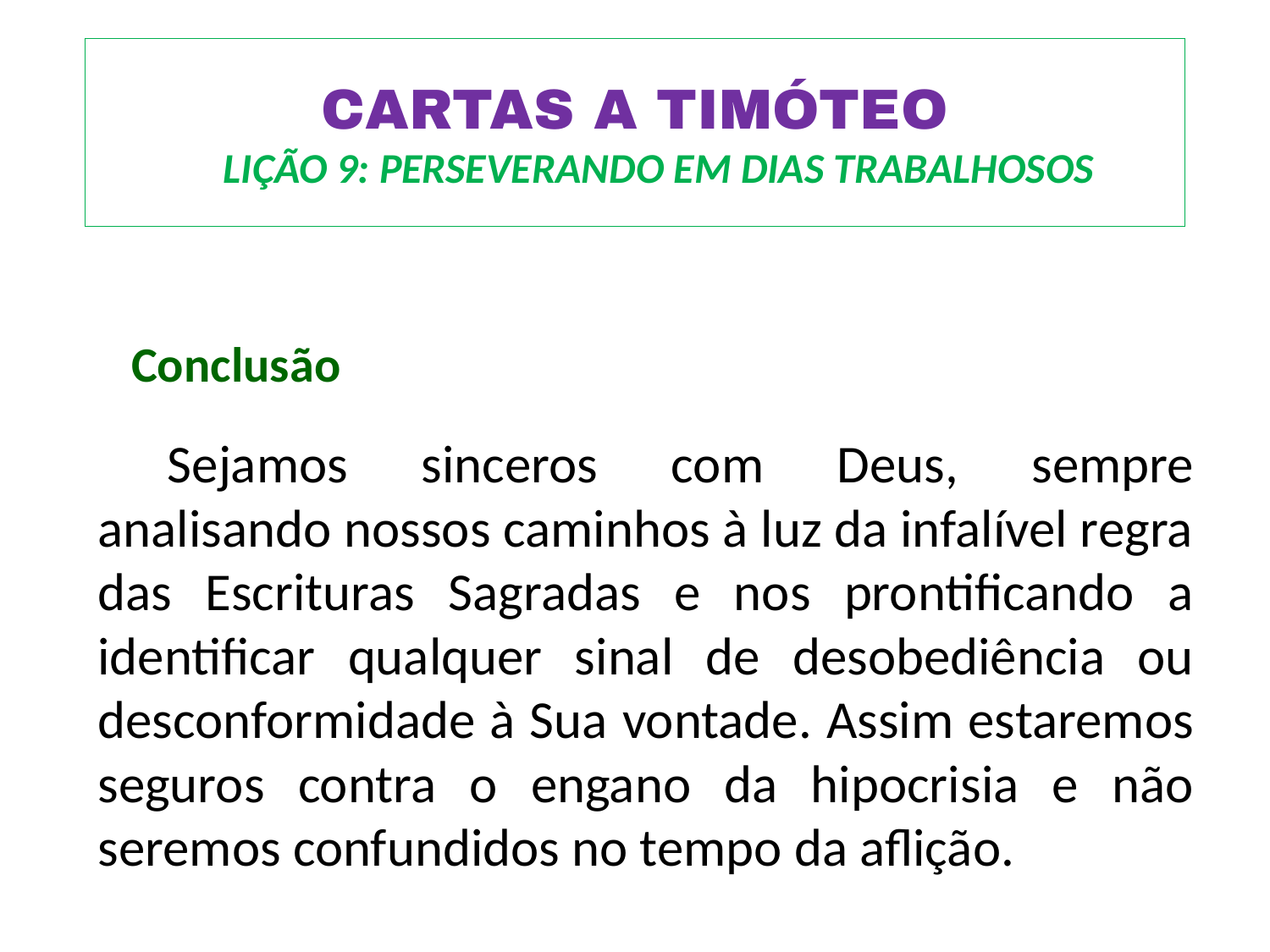

# CARTAS A TIMÓTEO LIÇÃO 9: PERSEVERANDO EM DIAS TRABALHOSOS
   Conclusão

	Sejamos sinceros com Deus, sempre analisando nossos caminhos à luz da infalível regra das Escrituras Sagradas e nos prontificando a identificar qualquer sinal de desobediência ou desconformidade à Sua vontade. Assim estaremos seguros contra o engano da hipocrisia e não seremos confundidos no tempo da aflição.